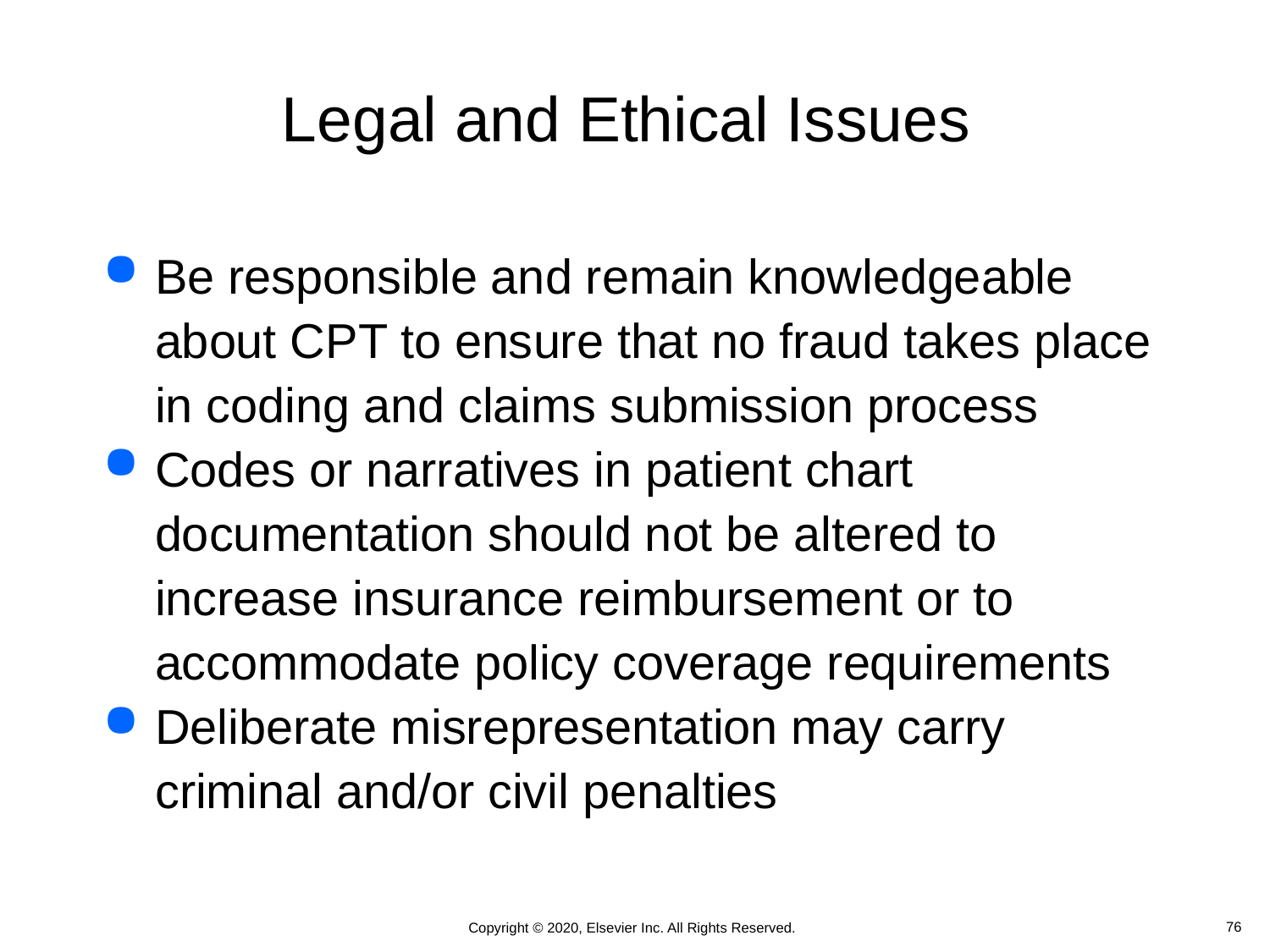

# Legal and Ethical Issues
Be responsible and remain knowledgeable about CPT to ensure that no fraud takes place in coding and claims submission process
Codes or narratives in patient chart documentation should not be altered to increase insurance reimbursement or to accommodate policy coverage requirements
Deliberate misrepresentation may carry criminal and/or civil penalties
 76